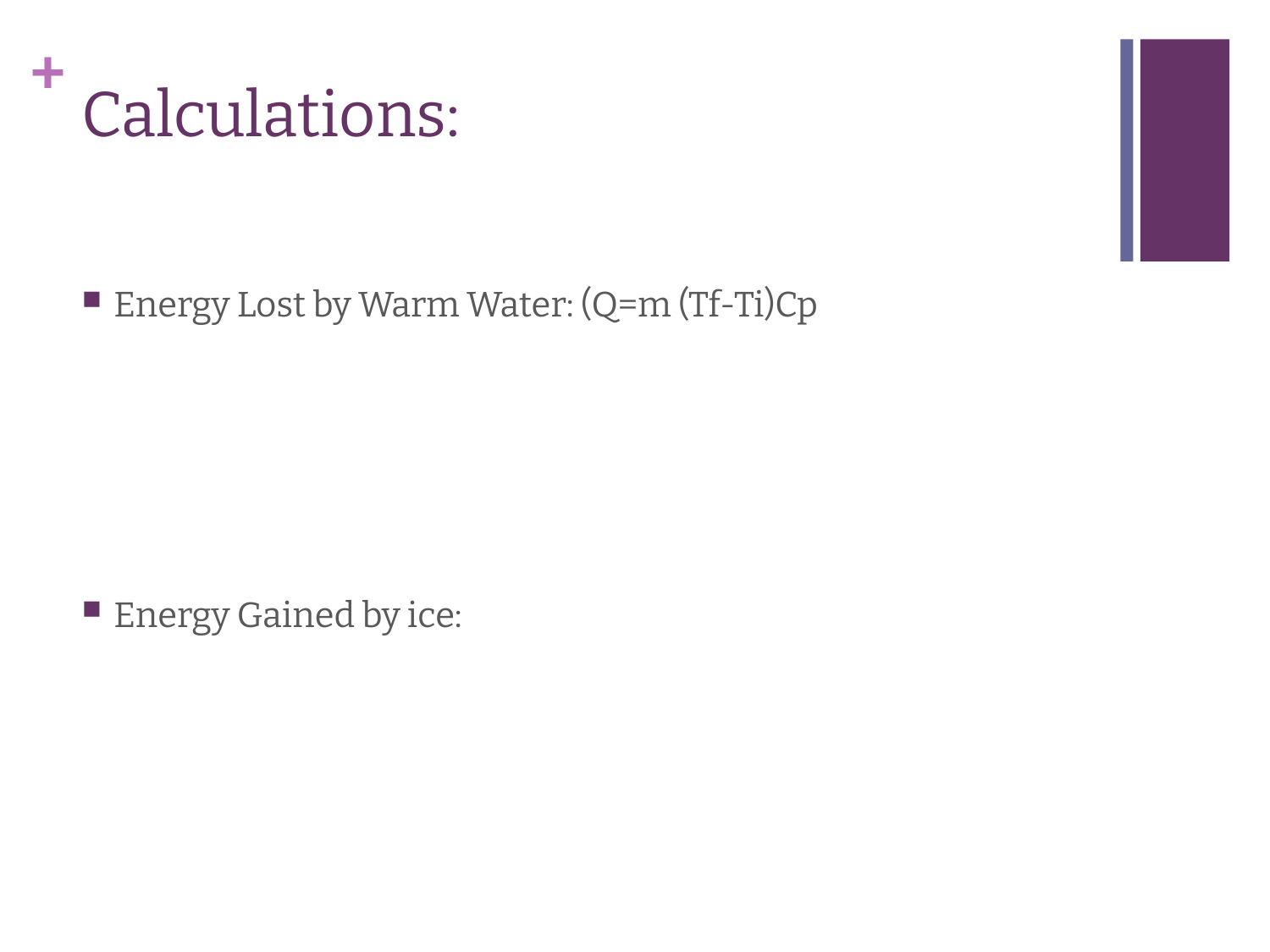

# Calculations:
Energy Lost by Warm Water: (Q=m (Tf-Ti)Cp

Energy Gained by ice: